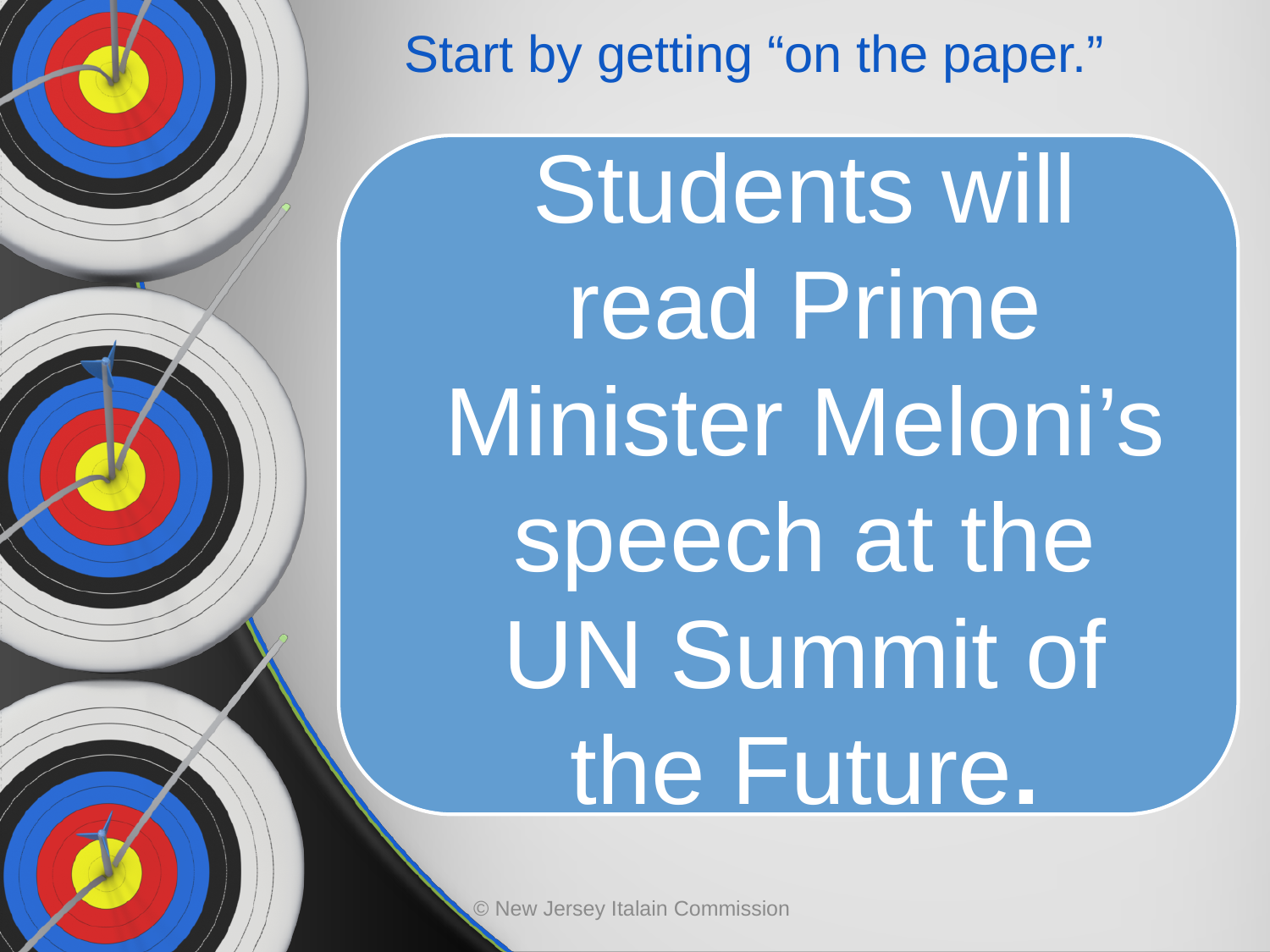

# Start by getting “on the paper.”
Students will read Prime Minister Meloni’s speech at the UN Summit of the Future.
© New Jersey Italain Commission